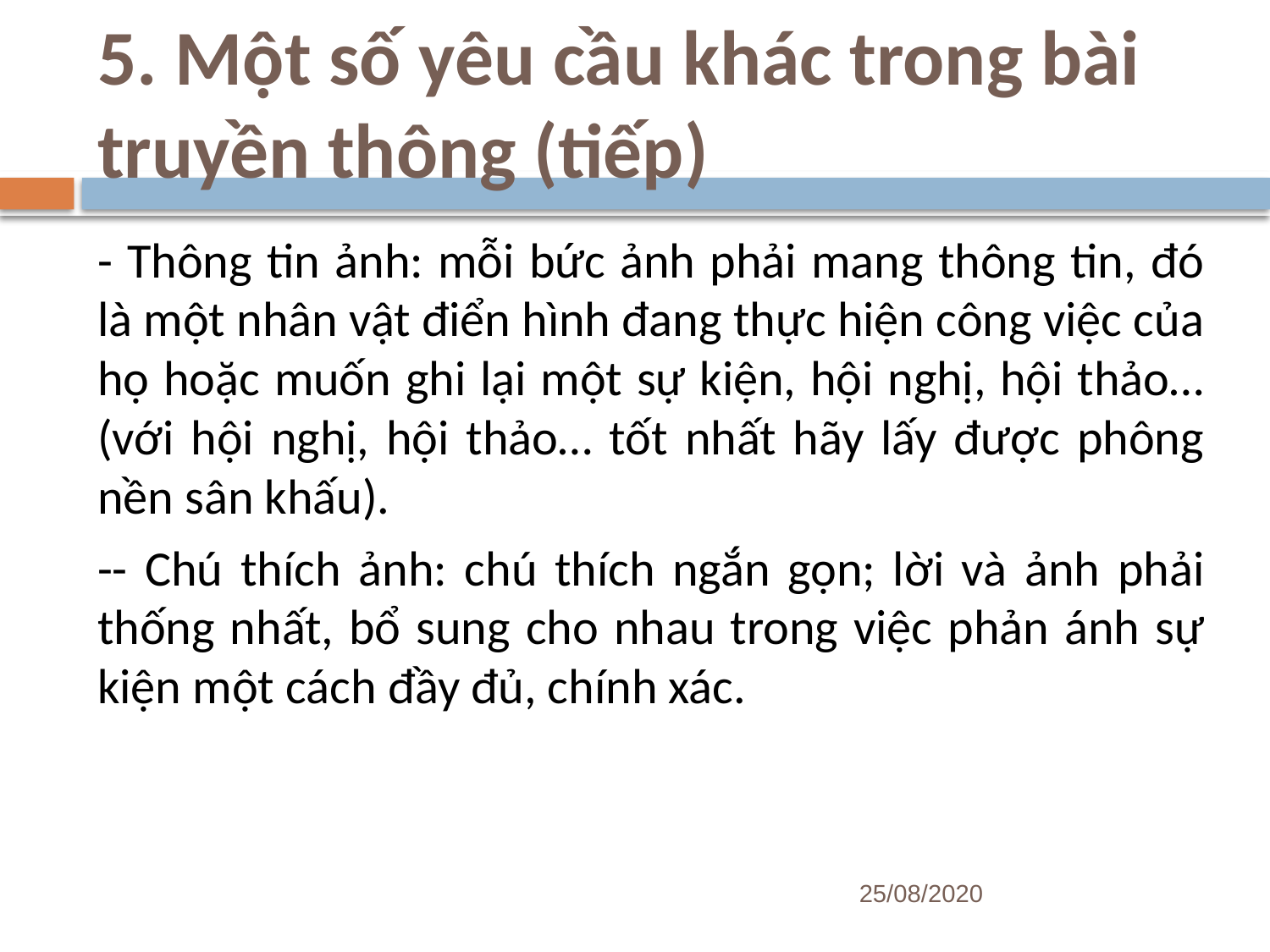

# 5. Một số yêu cầu khác trong bài truyền thông (tiếp)
- Thông tin ảnh: mỗi bức ảnh phải mang thông tin, đó là một nhân vật điển hình đang thực hiện công việc của họ hoặc muốn ghi lại một sự kiện, hội nghị, hội thảo… (với hội nghị, hội thảo… tốt nhất hãy lấy được phông nền sân khấu).
-- Chú thích ảnh: chú thích ngắn gọn; lời và ảnh phải thống nhất, bổ sung cho nhau trong việc phản ánh sự kiện một cách đầy đủ, chính xác.

25/08/2020